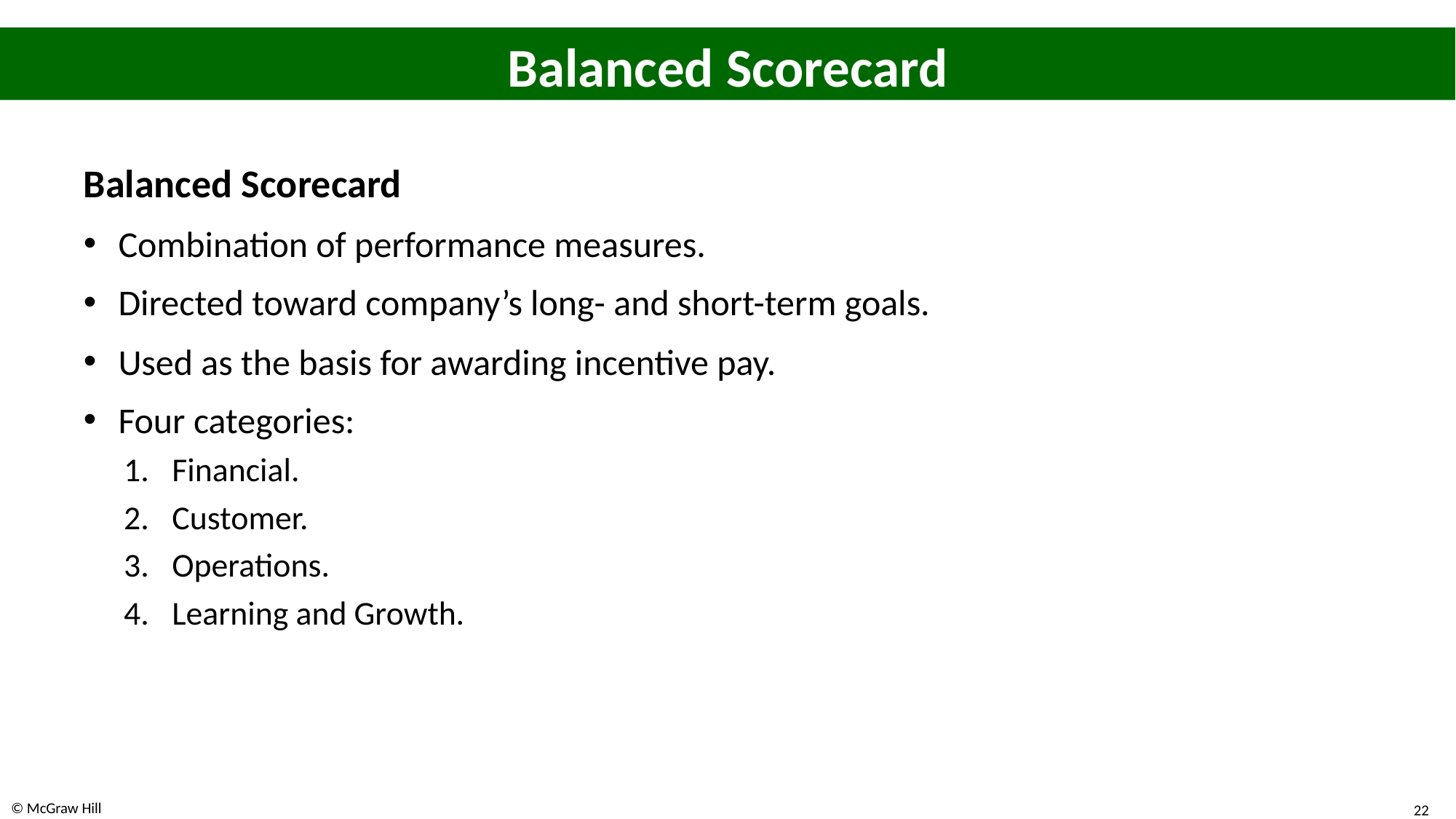

# Balanced Scorecard
Balanced Scorecard
Combination of performance measures.
Directed toward company’s long- and short-term goals.
Used as the basis for awarding incentive pay.
Four categories:
Financial.
Customer.
Operations.
Learning and Growth.